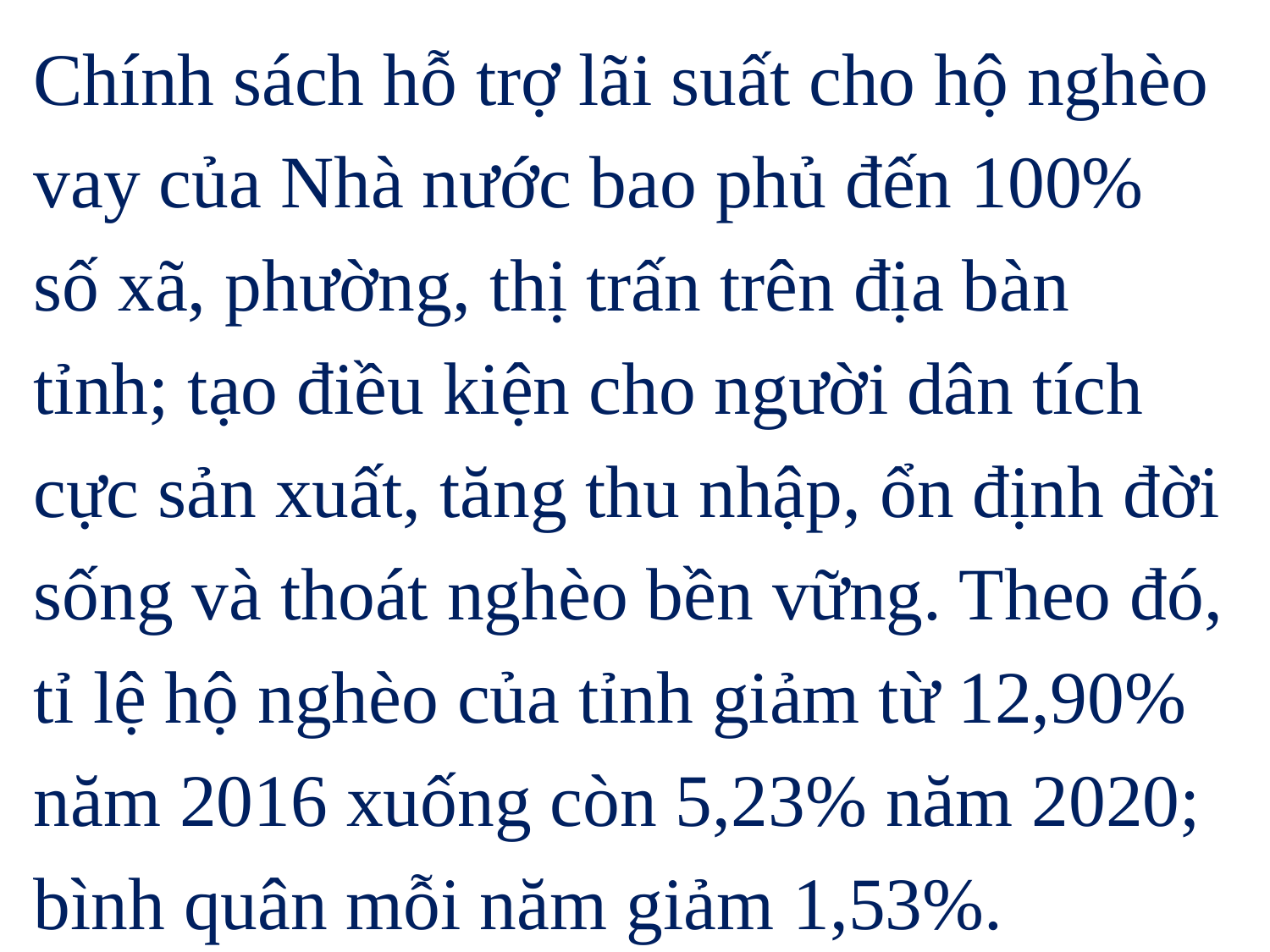

Chính sách hỗ trợ lãi suất cho hộ nghèo vay của Nhà nước bao phủ đến 100% số xã, phường, thị trấn trên địa bàn tỉnh; tạo điều kiện cho người dân tích cực sản xuất, tăng thu nhập, ổn định đời sống và thoát nghèo bền vững. Theo đó, tỉ lệ hộ nghèo của tỉnh giảm từ 12,90% năm 2016 xuống còn 5,23% năm 2020; bình quân mỗi năm giảm 1,53%.